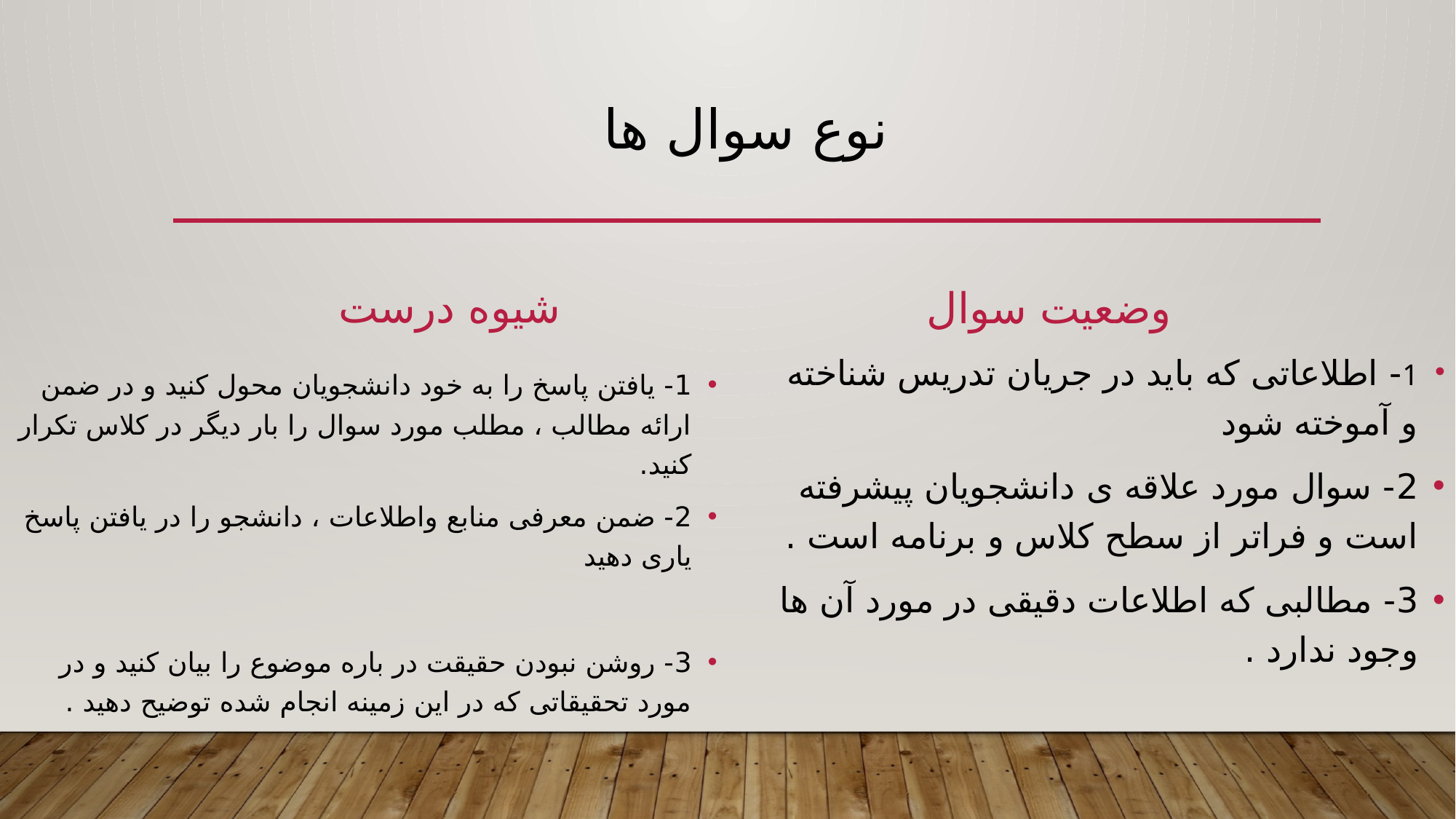

# نوع سوال ها
شیوه درست
وضعیت سوال
1- اطلاعاتی که باید در جریان تدریس شناخته و آموخته شود
2- سوال مورد علاقه ی دانشجویان پیشرفته است و فراتر از سطح کلاس و برنامه است .
3- مطالبی که اطلاعات دقیقی در مورد آن ها وجود ندارد .

1- یافتن پاسخ را به خود دانشجویان محول کنید و در ضمن ارائه مطالب ، مطلب مورد سوال را بار دیگر در کلاس تکرار کنید.
2- ضمن معرفی منابع واطلاعات ، دانشجو را در یافتن پاسخ یاری دهید

3- روشن نبودن حقیقت در باره موضوع را بیان کنید و در مورد تحقیقاتی که در این زمینه انجام شده توضیح دهید .